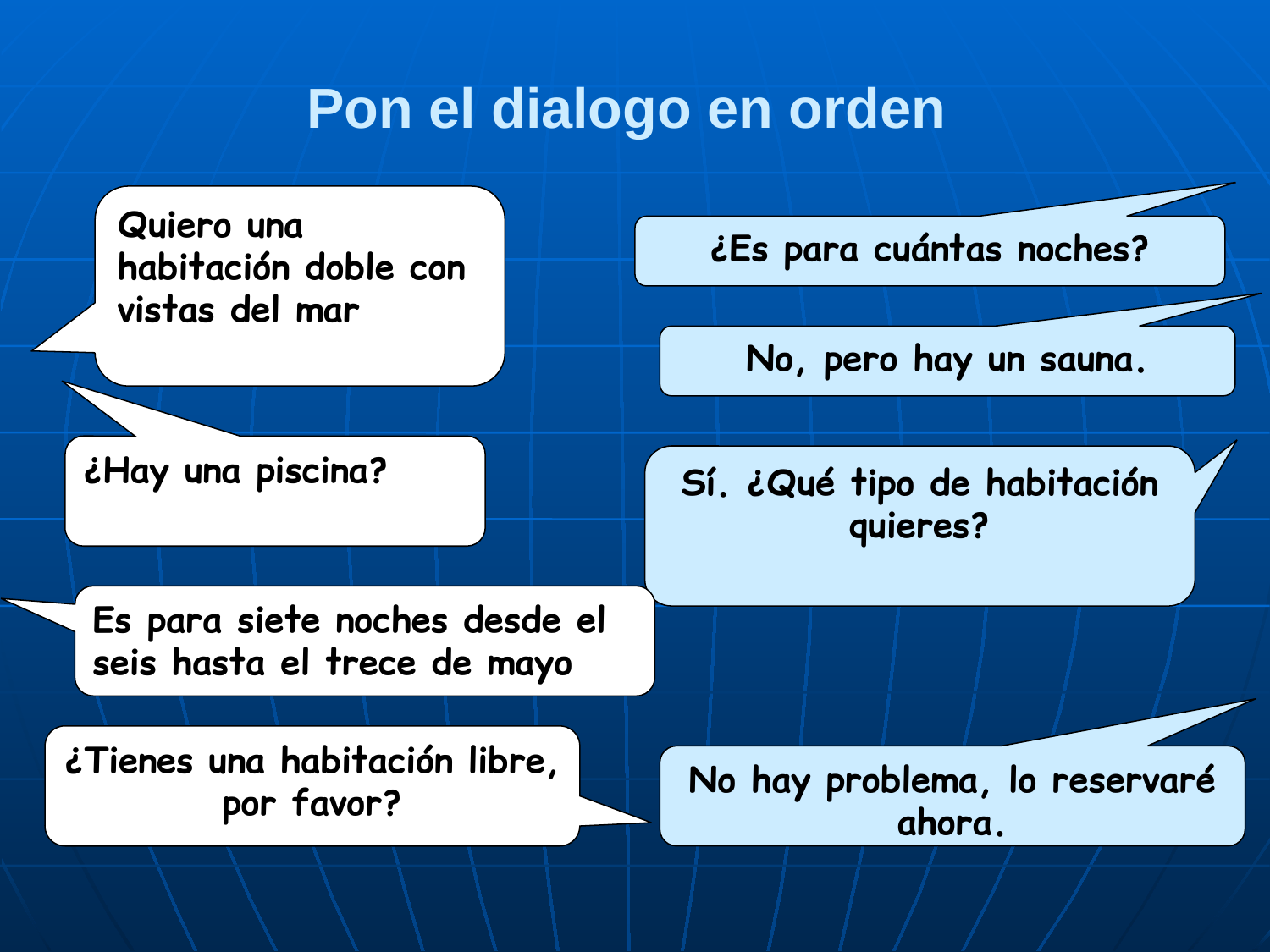

# Pon el dialogo en orden
Quiero una habitación doble con vistas del mar
¿Es para cuántas noches?
No, pero hay un sauna.
¿Hay una piscina?
Sí. ¿Qué tipo de habitación quieres?

Es para siete noches desde el seis hasta el trece de mayo
¿Tienes una habitación libre, por favor?
No hay problema, lo reservaré ahora.